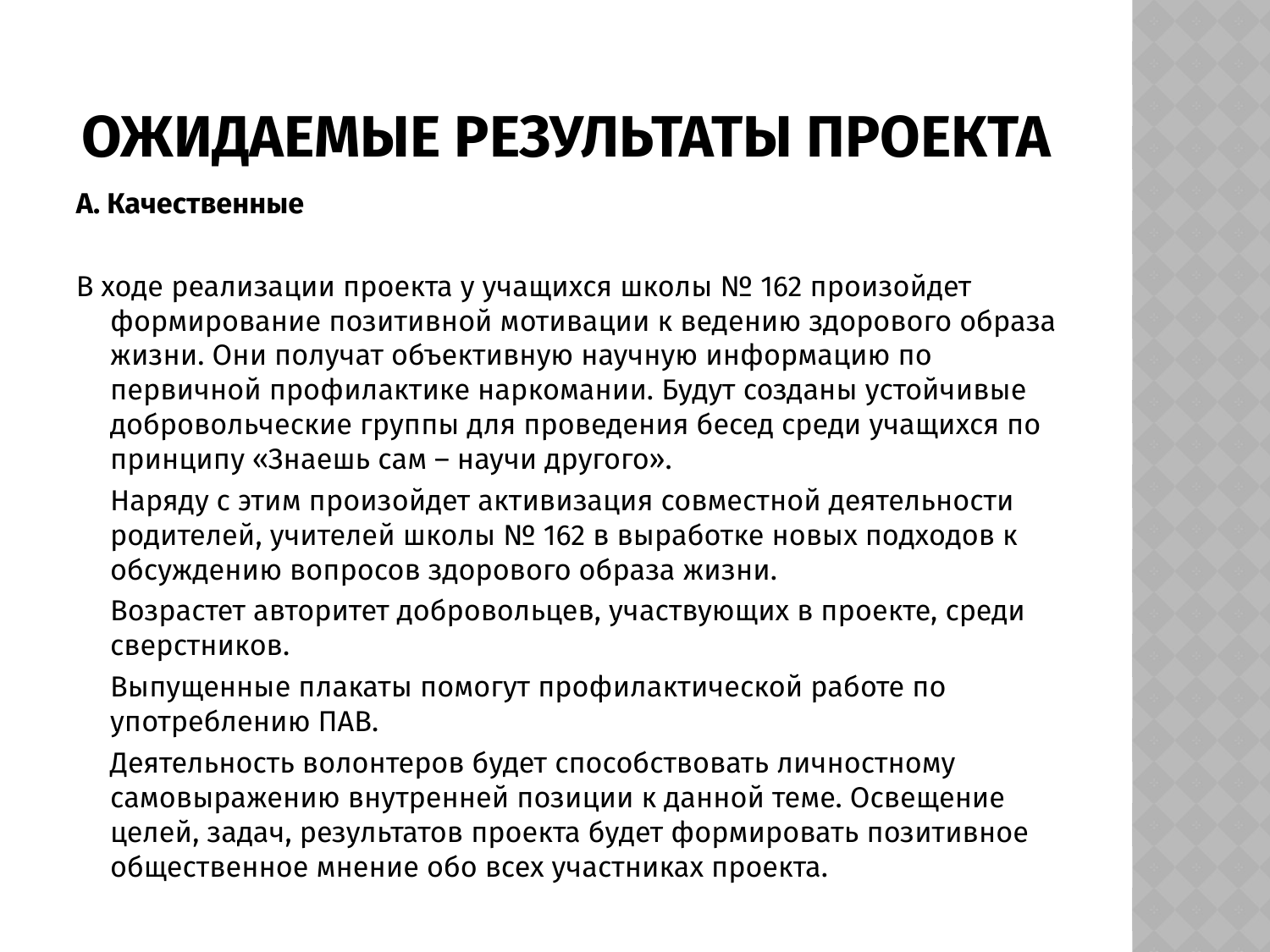

# Ожидаемые результаты проекта
А. Качественные

В ходе реализации проекта у учащихся школы № 162 произойдет формирование позитивной мотивации к ведению здорового образа жизни. Они получат объективную научную информацию по первичной профилактике наркомании. Будут созданы устойчивые добровольческие группы для проведения бесед среди учащихся по принципу «Знаешь сам – научи другого».
	Наряду с этим произойдет активизация совместной деятельности родителей, учителей школы № 162 в выработке новых подходов к обсуждению вопросов здорового образа жизни.
	Возрастет авторитет добровольцев, участвующих в проекте, среди сверстников.
	Выпущенные плакаты помогут профилактической работе по употреблению ПАВ.
	Деятельность волонтеров будет способствовать личностному самовыражению внутренней позиции к данной теме. Освещение целей, задач, результатов проекта будет формировать позитивное общественное мнение обо всех участниках проекта.